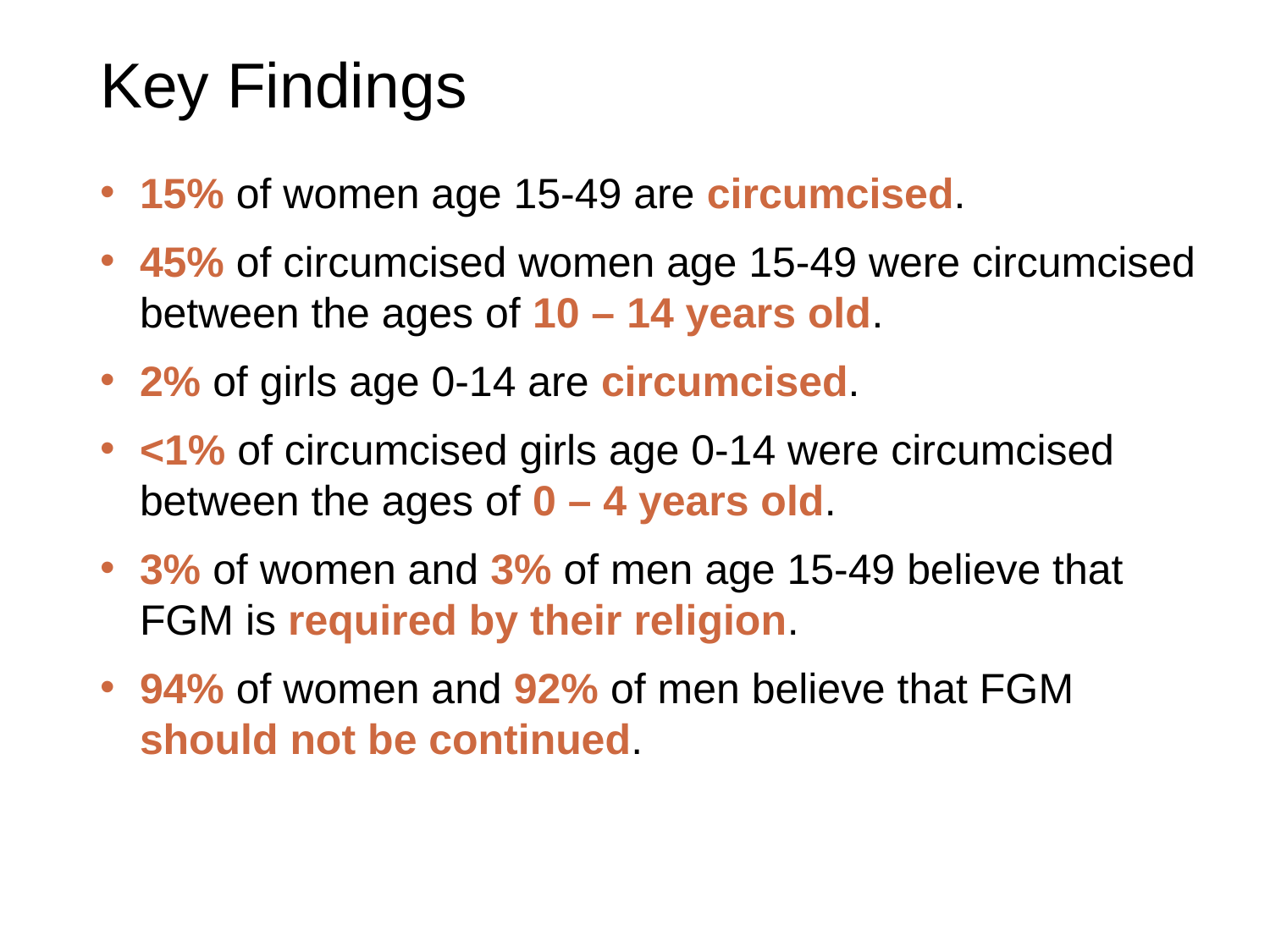

# Key Findings
15% of women age 15-49 are circumcised.
45% of circumcised women age 15-49 were circumcised between the ages of 10 – 14 years old.
2% of girls age 0-14 are circumcised.
<1% of circumcised girls age 0-14 were circumcised between the ages of 0 – 4 years old.
3% of women and 3% of men age 15-49 believe that FGM is required by their religion.
94% of women and 92% of men believe that FGM should not be continued.